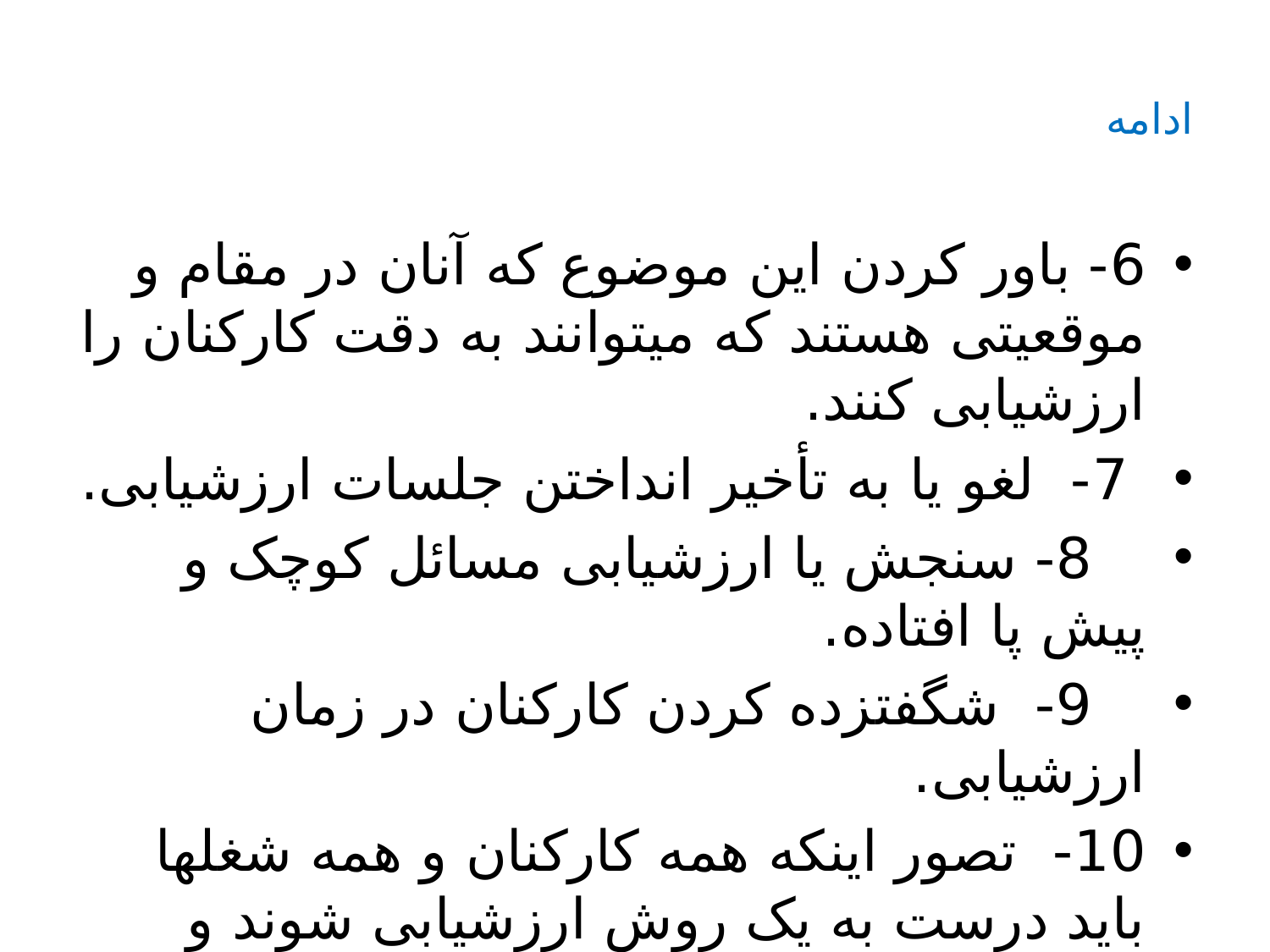

# ادامه
6- باور کردن این موضوع که آنان در مقام و موقعیتی هستند که می­توانند به دقت کارکنان را ارزشیابی کنند.
 7-  لغو یا به تأخیر انداختن جلسات ارزشیابی.
   8- سنجش یا ارزشیابی مسائل کوچک و پیش پا افتاده.
   9-  شگفت­زده کردن کارکنان در زمان ارزشیابی.
10-  تصور اینکه همه کارکنان و همه شغل­ها باید درست به یک روش ارزشیابی شوند و برای همه از شیوه­ی واحد استفاده شود.